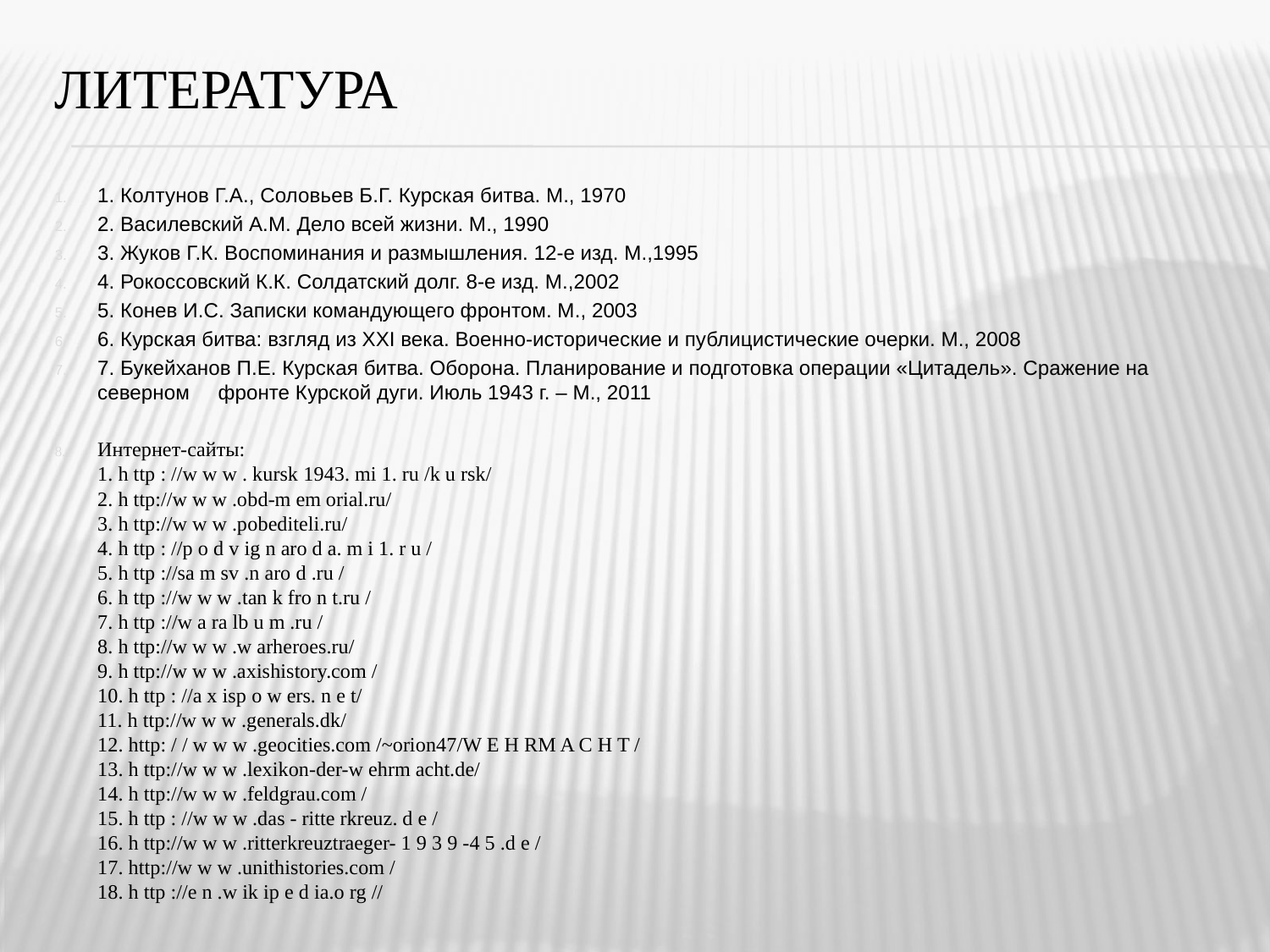

# Литература
1. Колтунов Г.А., Соловьев Б.Г. Курская битва. М., 1970
2. Василевский А.М. Дело всей жизни. М., 1990
3. Жуков Г.К. Воспоминания и размышления. 12-е изд. М.,1995
4. Рокоссовский К.К. Солдатский долг. 8-е изд. М.,2002
5. Конев И.С. Записки командующего фронтом. М., 2003
6. Курская битва: взгляд из XXI века. Военно-исторические и публицистические очерки. М., 2008
7. Букейханов П.Е. Курская битва. Оборона. Планирование и подготовка операции «Цитадель». Сражение на северном     фронте Курской дуги. Июль 1943 г. – М., 2011

Интернет-сайты:
1. h ttp : //w w w . kursk 1943. mi 1. ru /k u rsk/
2. h ttp://w w w .obd-m em orial.ru/
3. h ttp://w w w .pobediteli.ru/
4. h ttp : //p o d v ig n aro d a. m i 1. r u /
5. h ttp ://sa m sv .n aro d .ru /
6. h ttp ://w w w .tan k fro n t.ru /
7. h ttp ://w a ra lb u m .ru /
8. h ttp://w w w .w arheroes.ru/
9. h ttp://w w w .axishistory.com /
10. h ttp : //a x isp o w ers. n e t/
11. h ttp://w w w .generals.dk/
12. http: / / w w w .geocities.com /~orion47/W E H RM A C H T /
13. h ttp://w w w .lexikon-der-w ehrm acht.de/
14. h ttp://w w w .feldgrau.com /
15. h ttp : //w w w .das - ritte rkreuz. d e /
16. h ttp://w w w .ritterkreuztraeger- 1 9 3 9 -4 5 .d e /
17. http://w w w .unithistories.com /
18. h ttp ://e n .w ik ip e d ia.o rg //